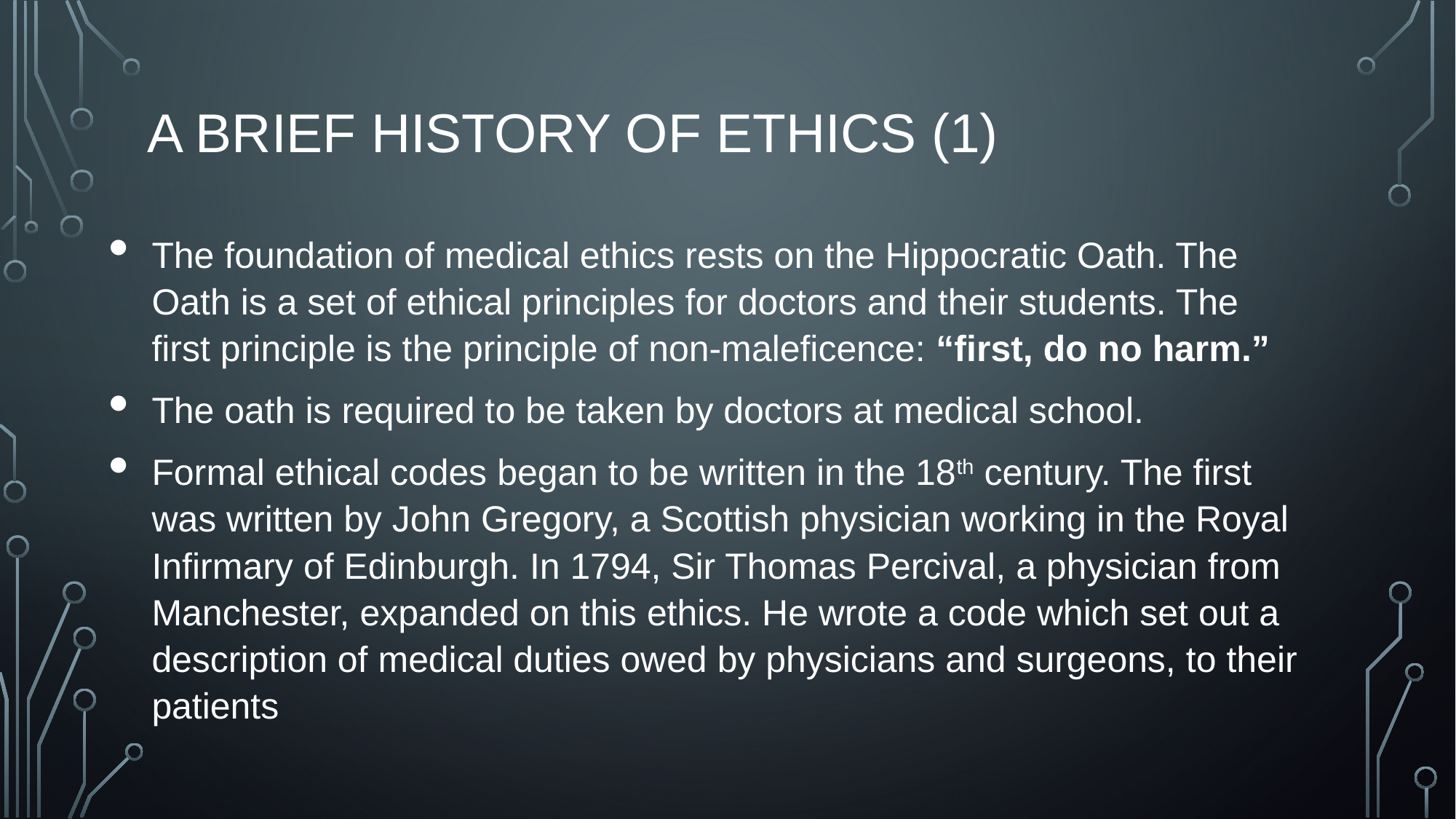

# A brief history of ethics (1)
The foundation of medical ethics rests on the Hippocratic Oath. The Oath is a set of ethical principles for doctors and their students. The first principle is the principle of non-maleficence: “first, do no harm.”
The oath is required to be taken by doctors at medical school.
Formal ethical codes began to be written in the 18th century. The first was written by John Gregory, a Scottish physician working in the Royal Infirmary of Edinburgh. In 1794, Sir Thomas Percival, a physician from Manchester, expanded on this ethics. He wrote a code which set out a description of medical duties owed by physicians and surgeons, to their patients